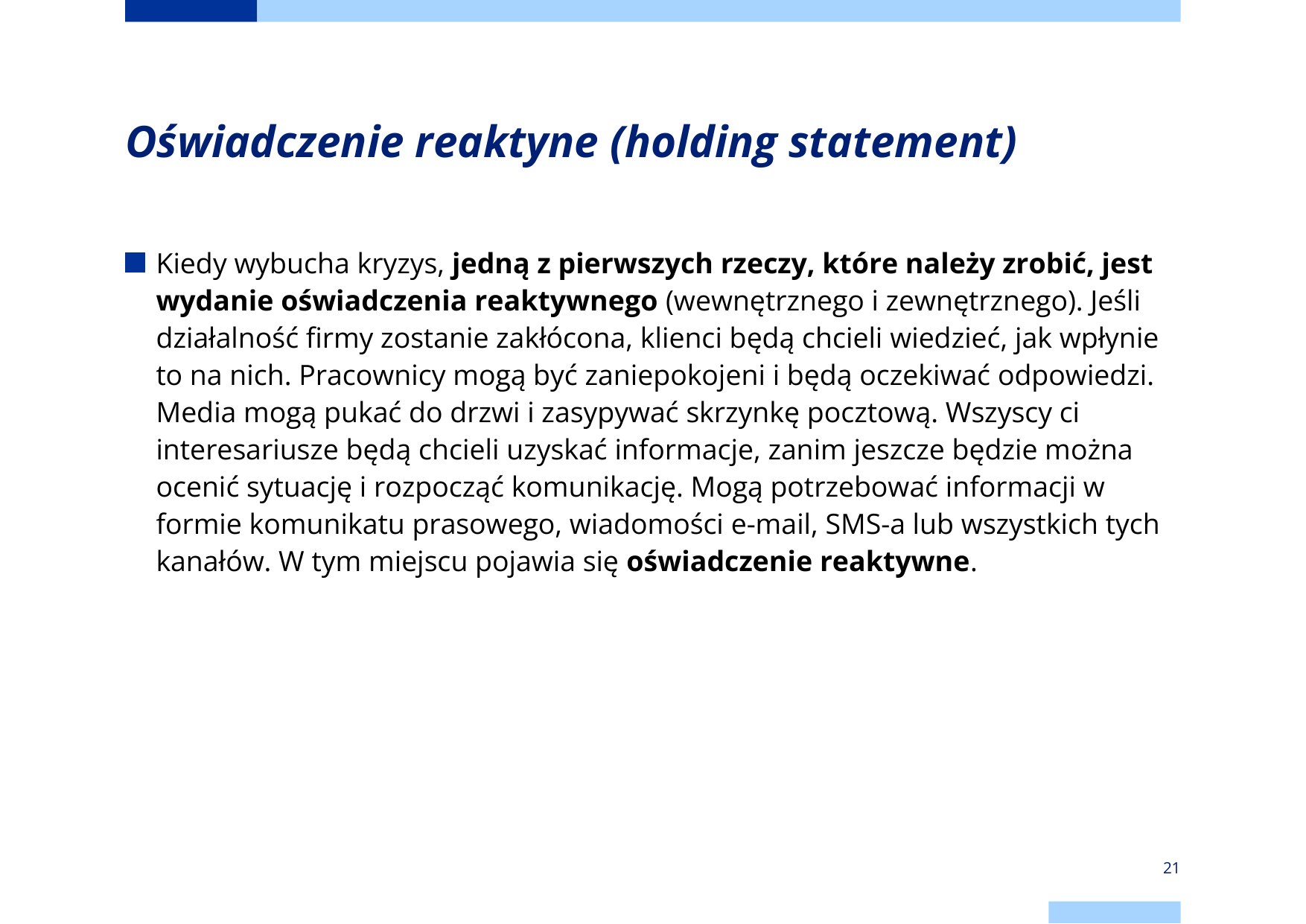

# Oświadczenie reaktyne (holding statement)
Kiedy wybucha kryzys, jedną z pierwszych rzeczy, które należy zrobić, jest wydanie oświadczenia reaktywnego (wewnętrznego i zewnętrznego). Jeśli działalność firmy zostanie zakłócona, klienci będą chcieli wiedzieć, jak wpłynie to na nich. Pracownicy mogą być zaniepokojeni i będą oczekiwać odpowiedzi. Media mogą pukać do drzwi i zasypywać skrzynkę pocztową. Wszyscy ci interesariusze będą chcieli uzyskać informacje, zanim jeszcze będzie można ocenić sytuację i rozpocząć komunikację. Mogą potrzebować informacji w formie komunikatu prasowego, wiadomości e-mail, SMS-a lub wszystkich tych kanałów. W tym miejscu pojawia się oświadczenie reaktywne.

21